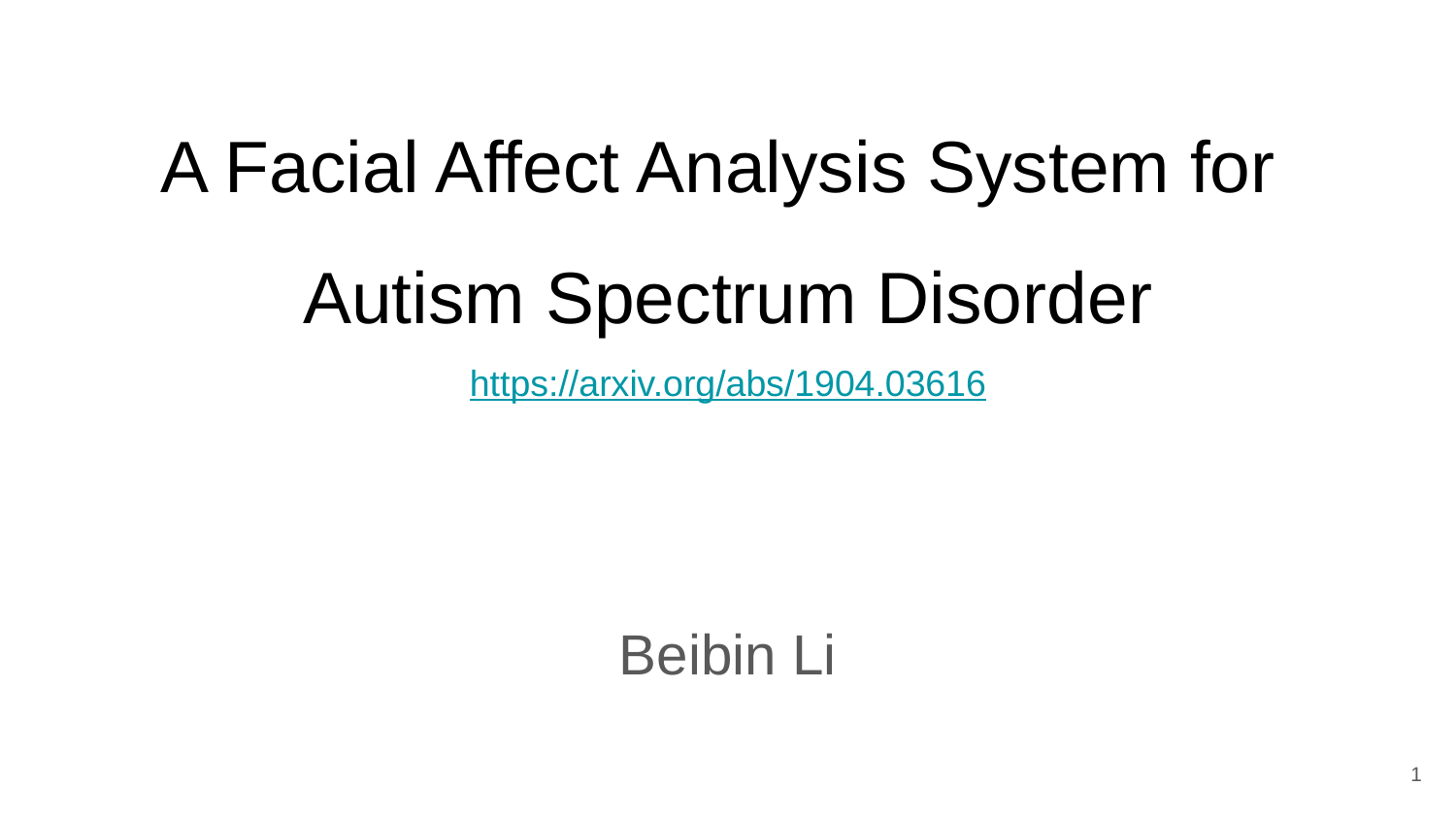

# A Facial Affect Analysis System for
Autism Spectrum Disorder
https://arxiv.org/abs/1904.03616
Beibin Li
1